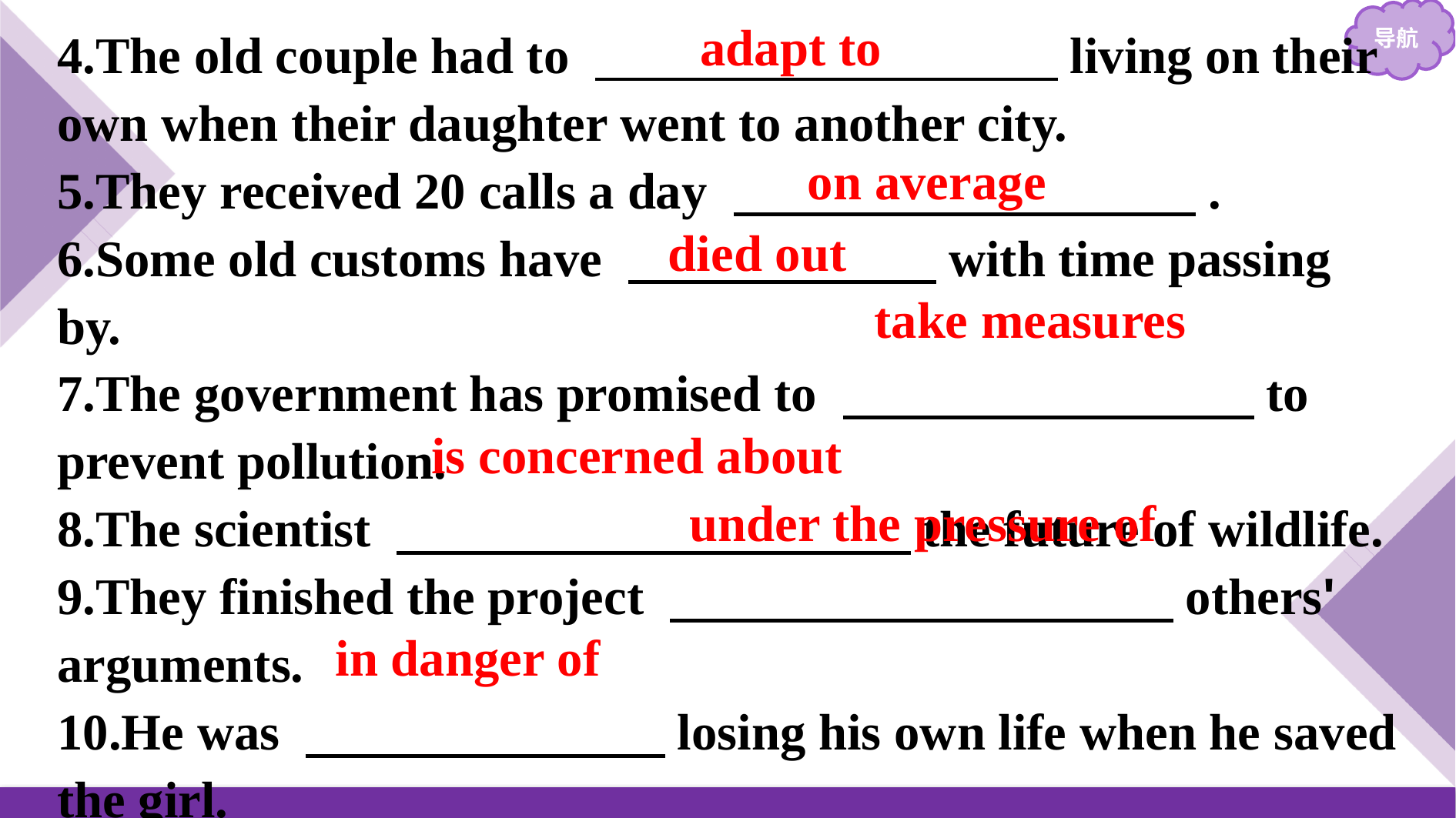

adapt to
4.The old couple had to 　　　　　　　　　living on their own when their daughter went to another city.
5.They received 20 calls a day 　　　　　　　　　.
6.Some old customs have 　　　　　　with time passing by.
7.The government has promised to 　　　　　　　　to prevent pollution.
8.The scientist 　　　　　　　　　　the future of wildlife.
9.They finished the project 　　　  　                   　others' arguments.
10.He was 　　　　　　　losing his own life when he saved the girl.
on average
died out
take measures
is concerned about
under the pressure of
in danger of